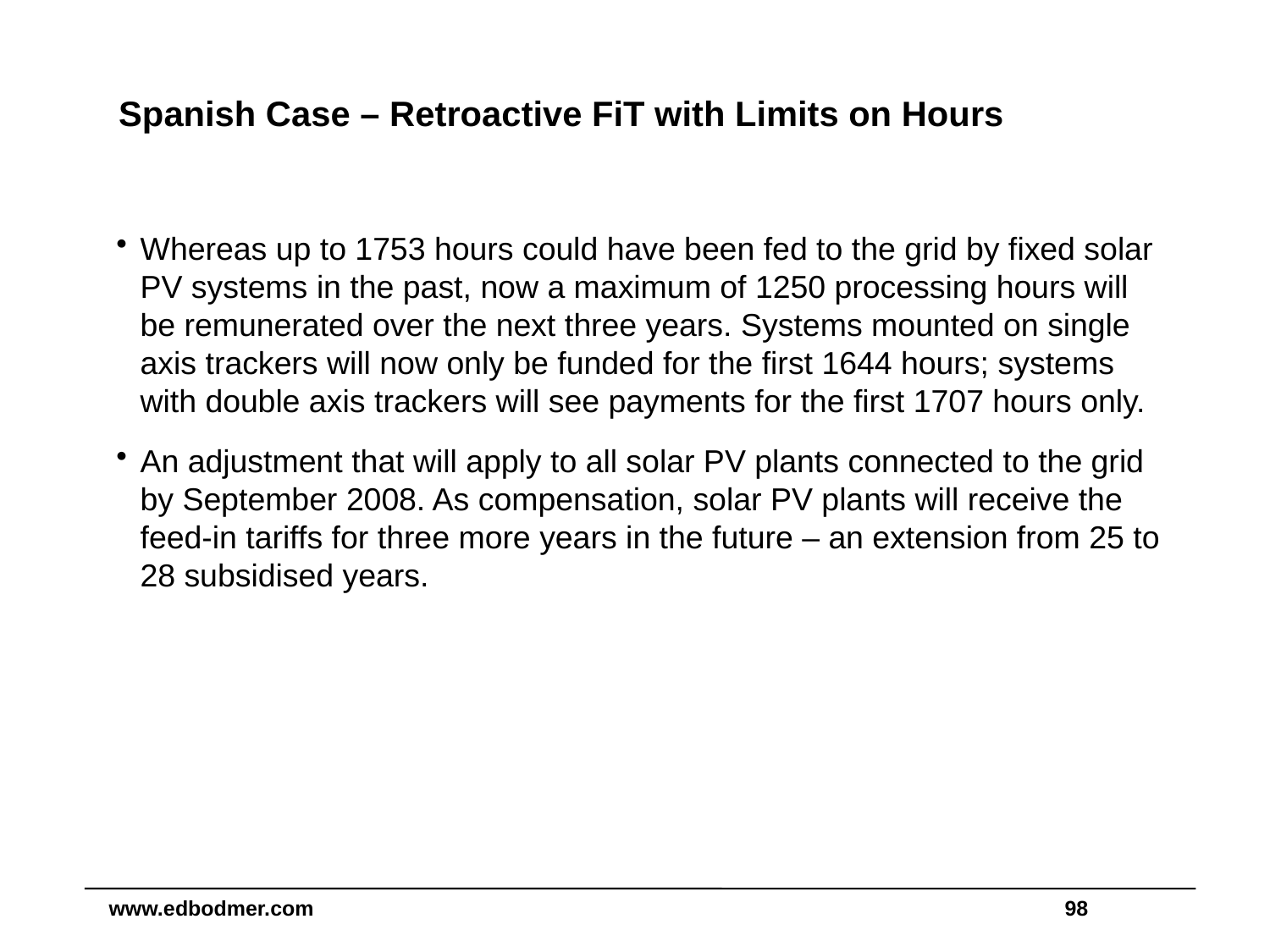

# Spanish Case – Retroactive FiT with Limits on Hours
Whereas up to 1753 hours could have been fed to the grid by fixed solar PV systems in the past, now a maximum of 1250 processing hours will be remunerated over the next three years. Systems mounted on single axis trackers will now only be funded for the first 1644 hours; systems with double axis trackers will see payments for the first 1707 hours only.
An adjustment that will apply to all solar PV plants connected to the grid by September 2008. As compensation, solar PV plants will receive the feed-in tariffs for three more years in the future – an extension from 25 to 28 subsidised years.